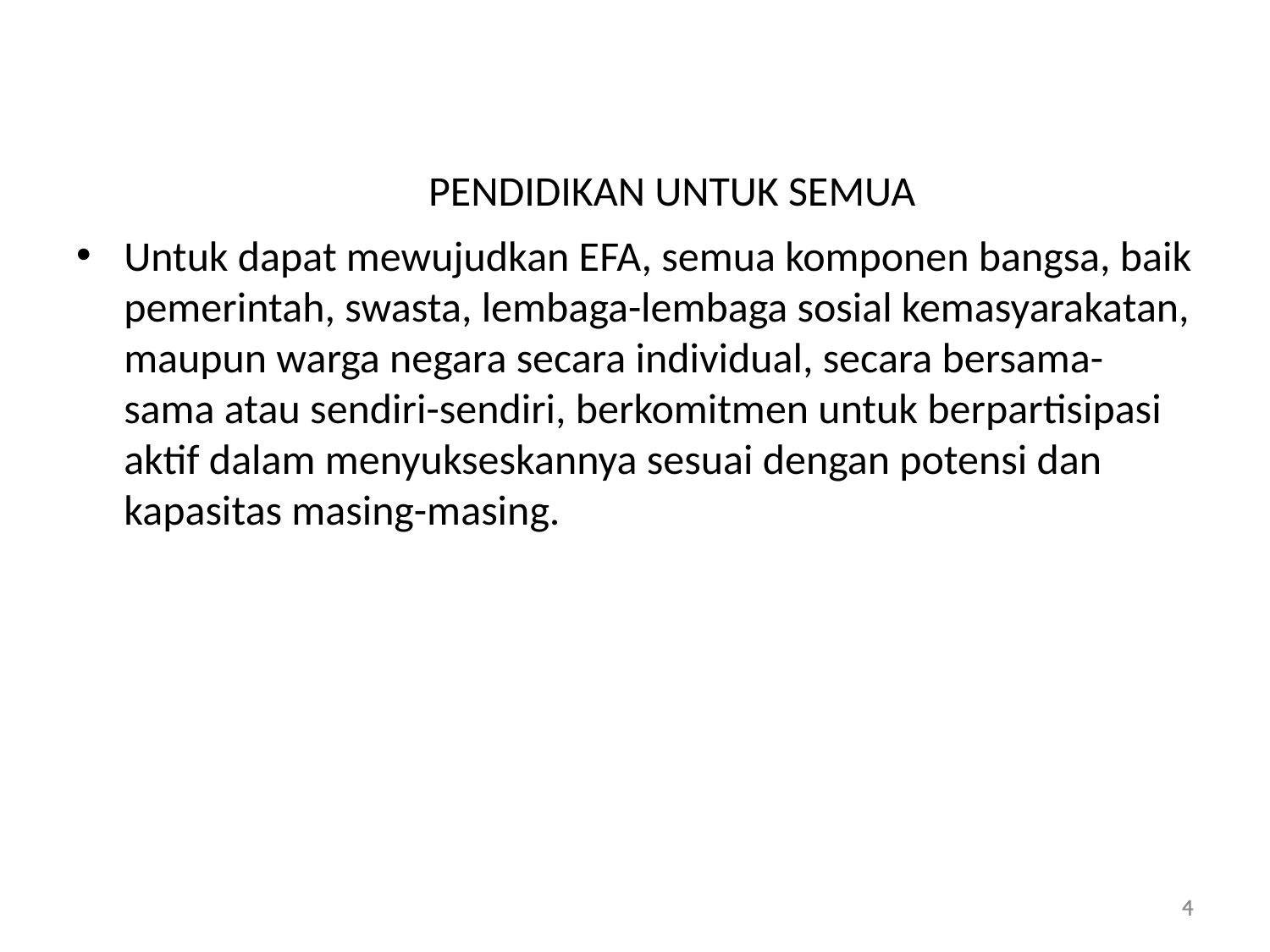

# PENDIDIKAN UNTUK SEMUA
Untuk dapat mewujudkan EFA, semua komponen bangsa, baik pemerintah, swasta, lembaga-lembaga sosial kemasyarakatan, maupun warga negara secara individual, secara bersama-sama atau sendiri-sendiri, berkomitmen untuk berpartisipasi aktif dalam menyukseskannya sesuai dengan potensi dan kapasitas masing-masing.
4